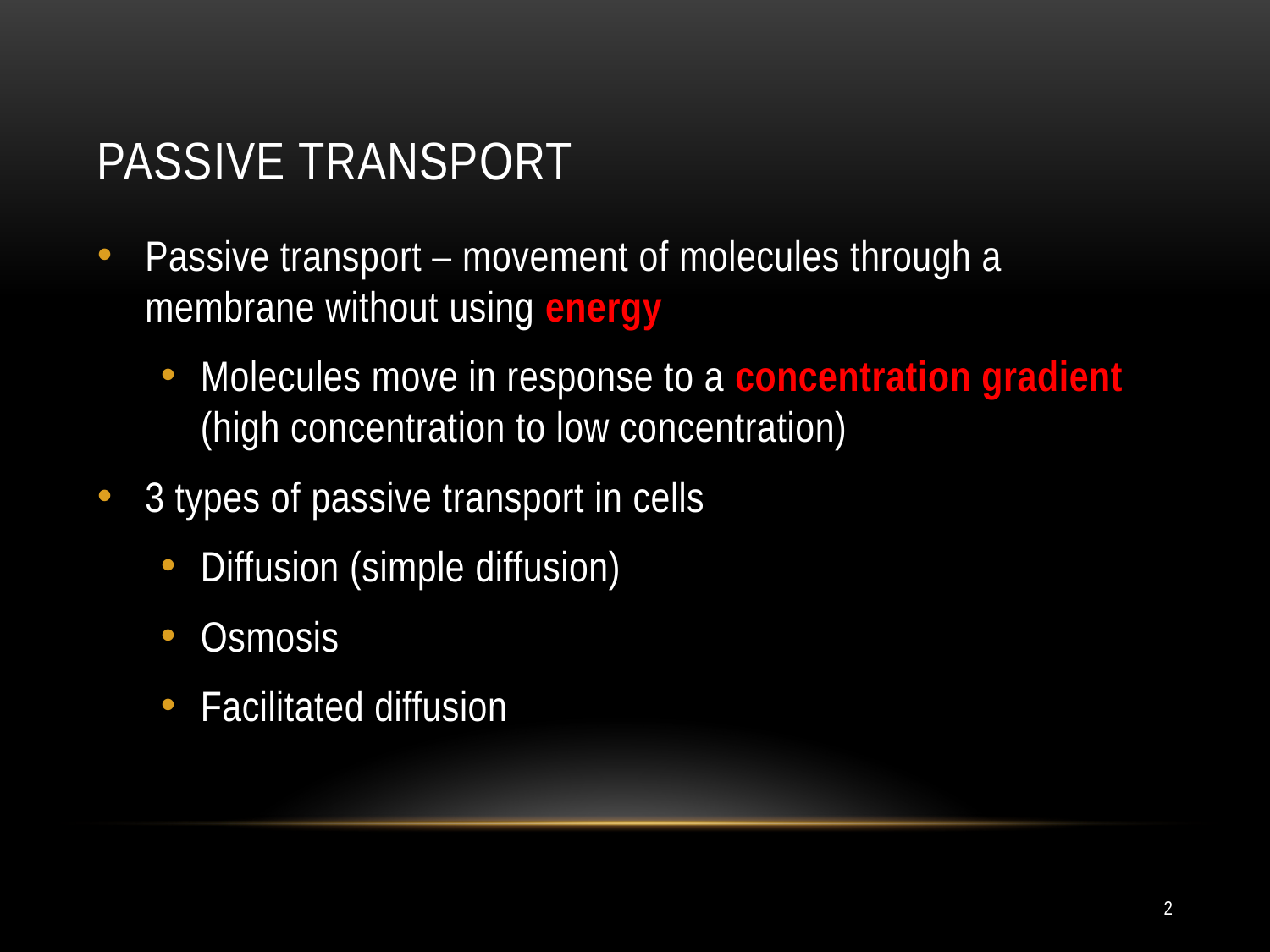

# Passive transport
Passive transport – movement of molecules through a membrane without using energy
Molecules move in response to a concentration gradient (high concentration to low concentration)
3 types of passive transport in cells
Diffusion (simple diffusion)
Osmosis
Facilitated diffusion

2